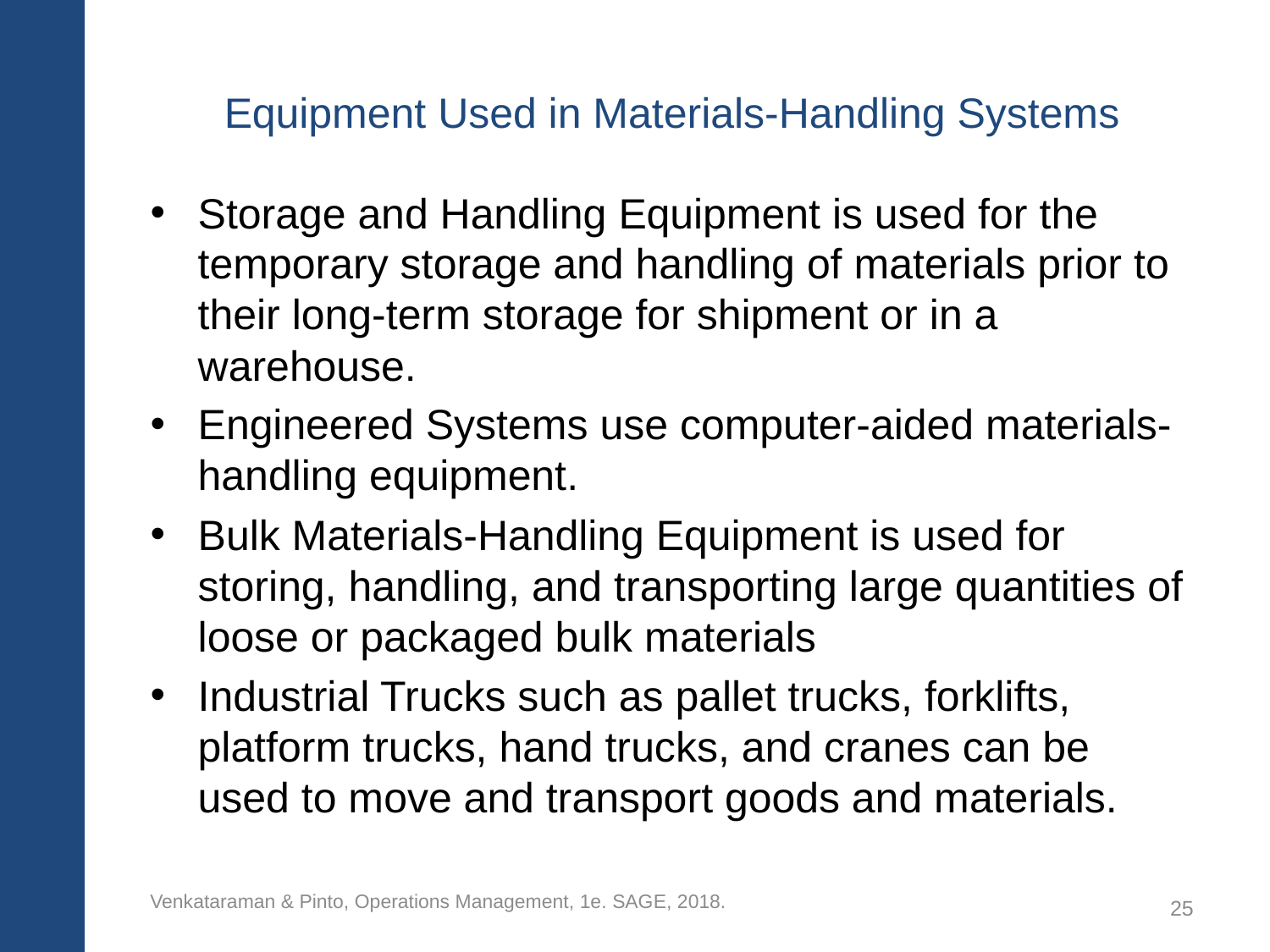

# Equipment Used in Materials-Handling Systems
Storage and Handling Equipment is used for the temporary storage and handling of materials prior to their long-term storage for shipment or in a warehouse.
Engineered Systems use computer-aided materials-handling equipment.
Bulk Materials-Handling Equipment is used for storing, handling, and transporting large quantities of loose or packaged bulk materials
Industrial Trucks such as pallet trucks, forklifts, platform trucks, hand trucks, and cranes can be used to move and transport goods and materials.
Venkataraman & Pinto, Operations Management, 1e. SAGE, 2018.
25